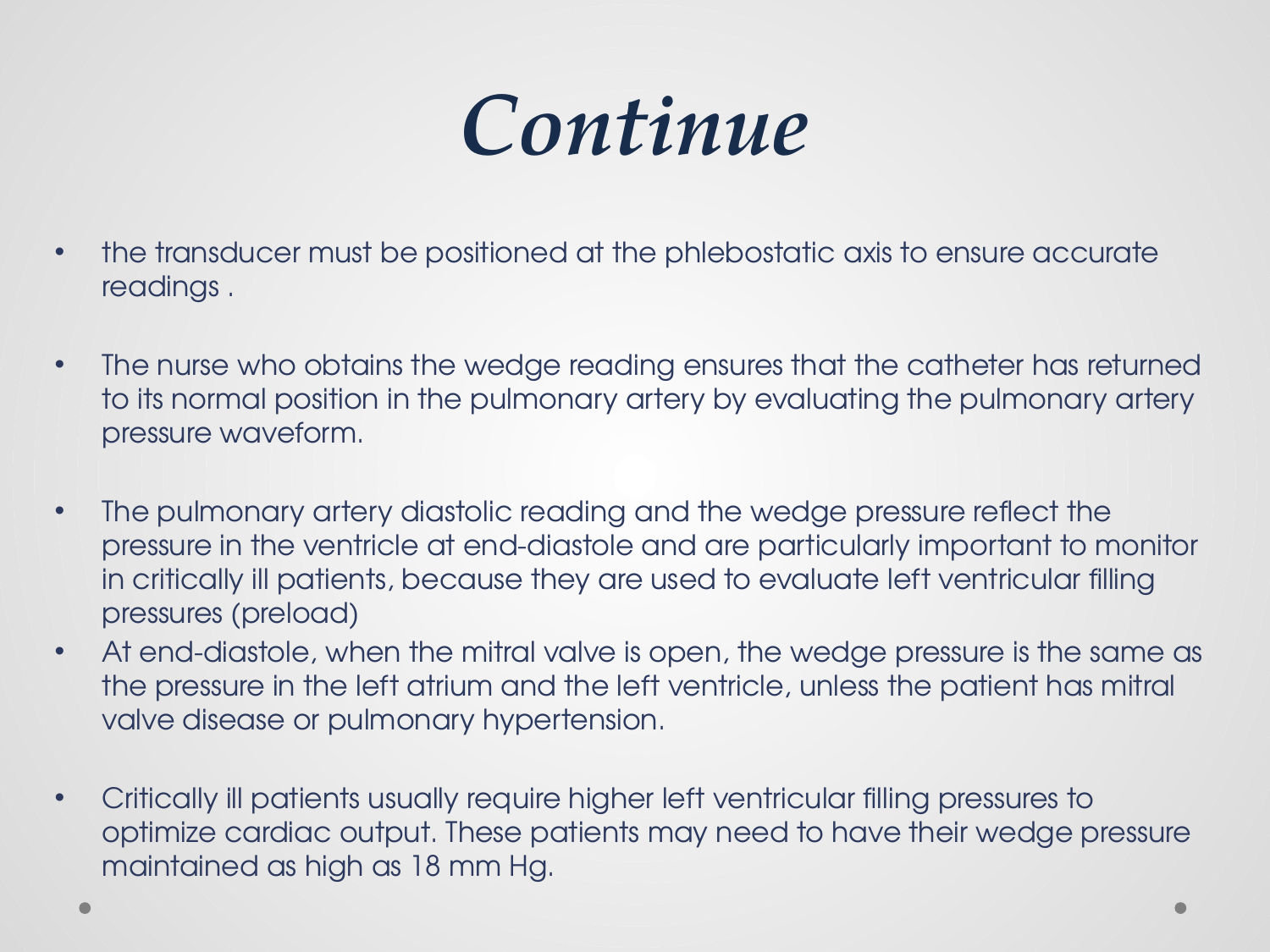

# Continue
the transducer must be positioned at the phlebostatic axis to ensure accurate readings .

The nurse who obtains the wedge reading ensures that the catheter has returned to its normal position in the pulmonary artery by evaluating the pulmonary artery pressure waveform.

The pulmonary artery diastolic reading and the wedge pressure reflect the pressure in the ventricle at end-diastole and are particularly important to monitor in critically ill patients, because they are used to evaluate left ventricular filling pressures (preload)
At end-diastole, when the mitral valve is open, the wedge pressure is the same as the pressure in the left atrium and the left ventricle, unless the patient has mitral valve disease or pulmonary hypertension.

Critically ill patients usually require higher left ventricular filling pressures to optimize cardiac output. These patients may need to have their wedge pressure maintained as high as 18 mm Hg.